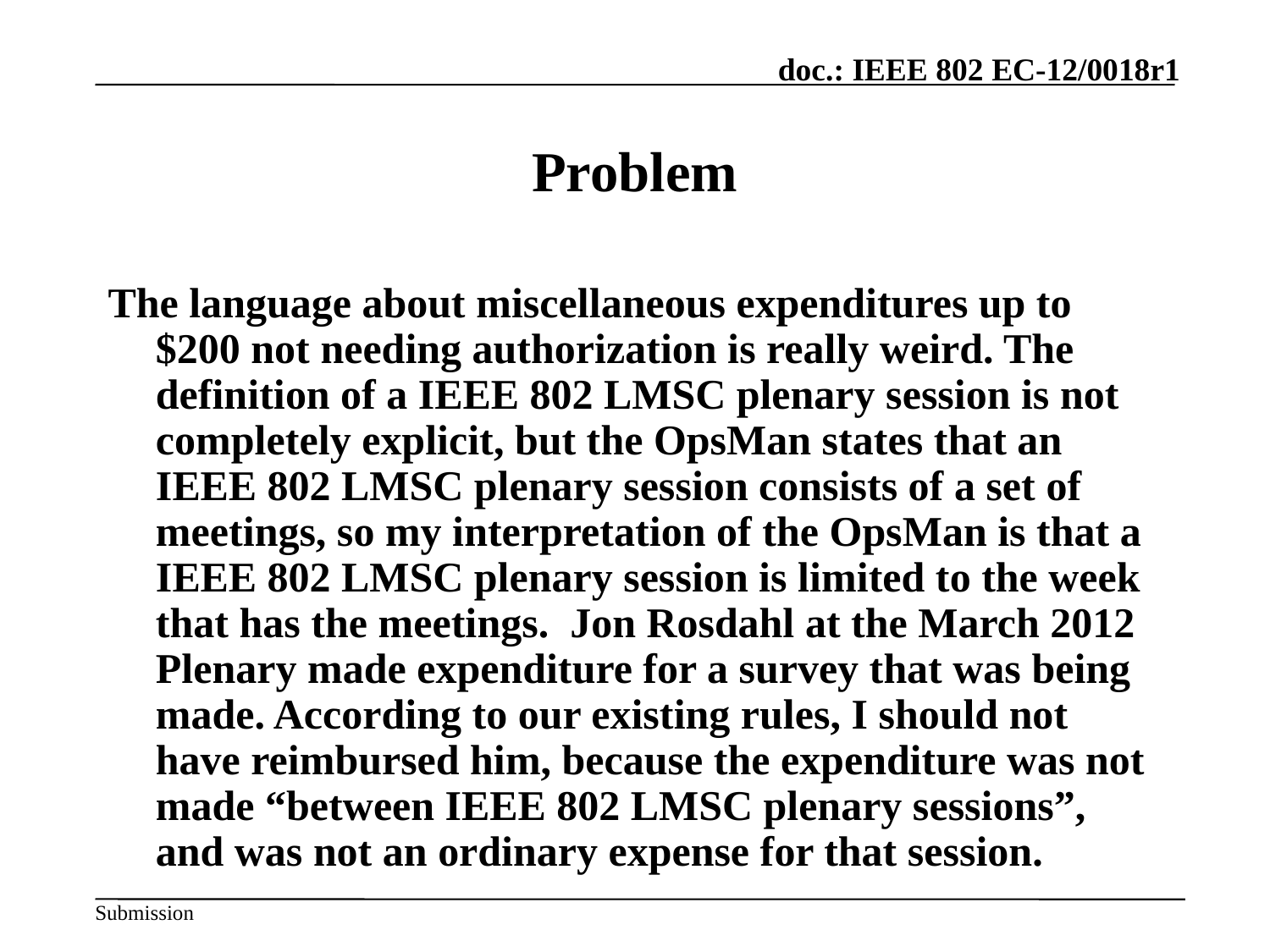

# Problem
The language about miscellaneous expenditures up to $200 not needing authorization is really weird. The definition of a IEEE 802 LMSC plenary session is not completely explicit, but the OpsMan states that an IEEE 802 LMSC plenary session consists of a set of meetings, so my interpretation of the OpsMan is that a IEEE 802 LMSC plenary session is limited to the week that has the meetings.  Jon Rosdahl at the March 2012 Plenary made expenditure for a survey that was being made. According to our existing rules, I should not have reimbursed him, because the expenditure was not made “between IEEE 802 LMSC plenary sessions”, and was not an ordinary expense for that session.